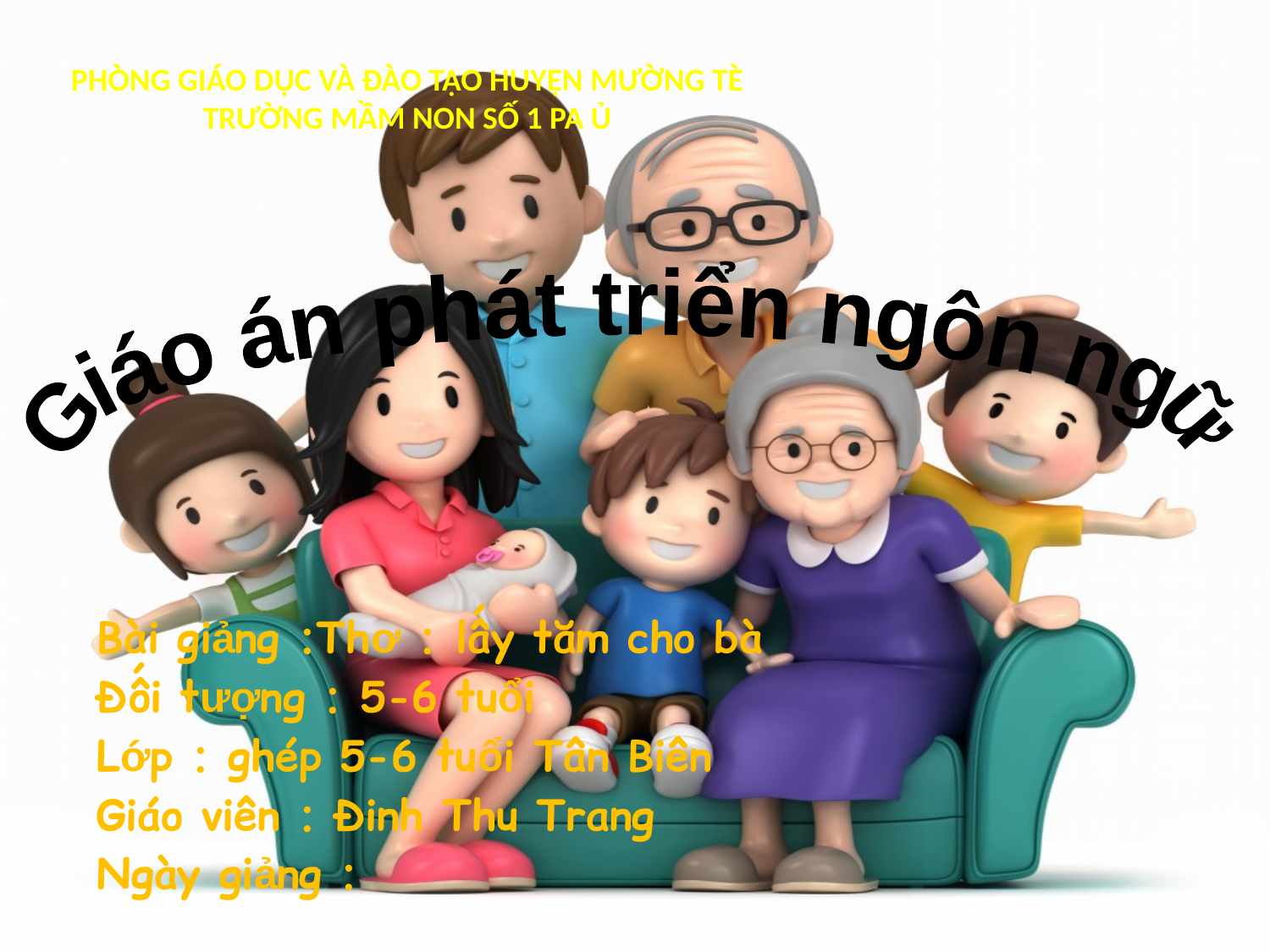

Phòng giáo dục và đào tạo huyện mường tè
Trường mầm non số 1 pa ủ

Bài giảng :Thơ : lấy tăm cho bà
Đối tượng : 5-6 tuổi
Lớp : ghép 5-6 tuổi Tân Biên
Giáo viên : Đinh Thu Trang
Ngày giảng :
#
Giáo án phát triển ngôn ngữ